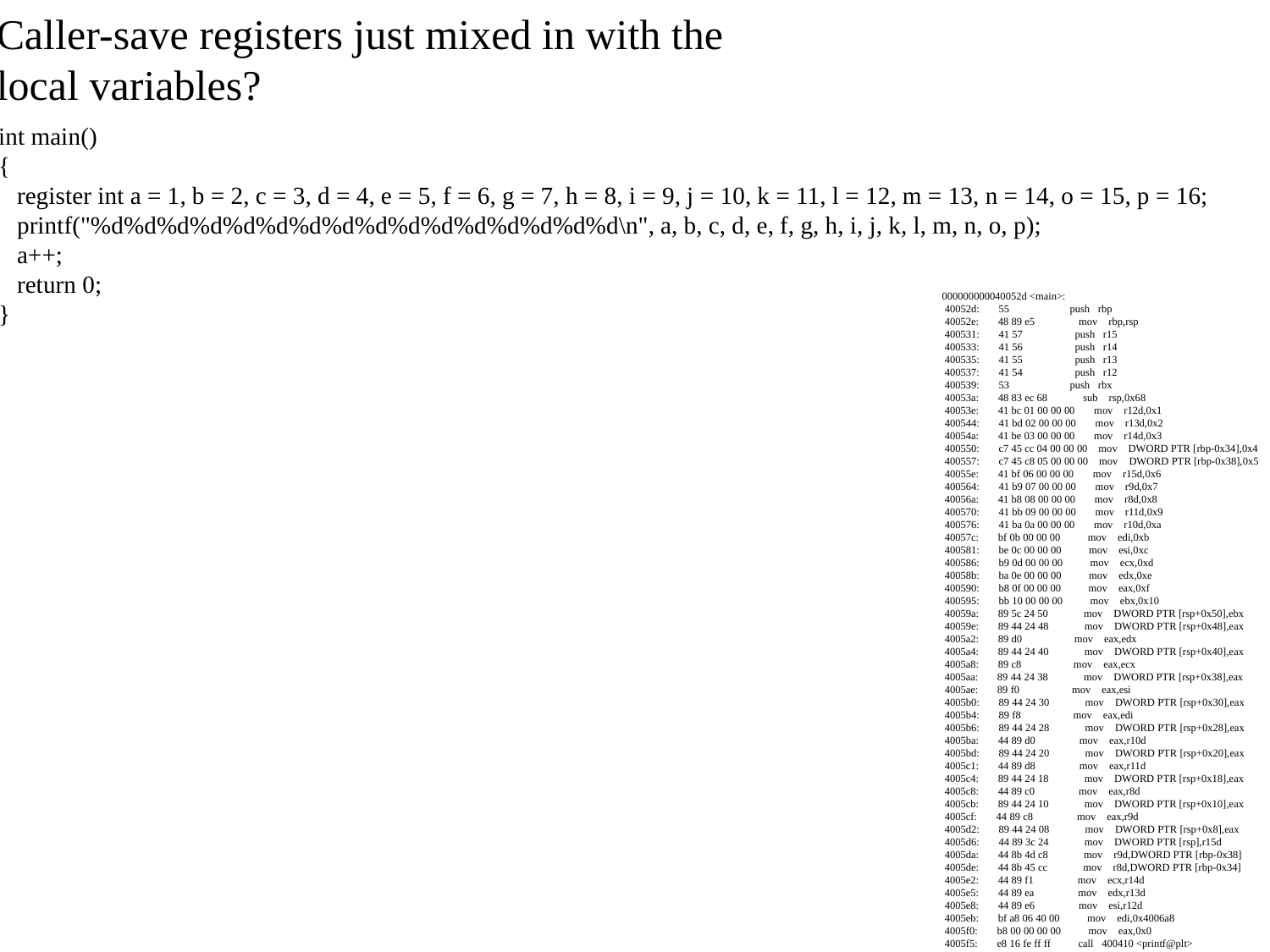

Caller-save registers just mixed in with the local variables?
int main()
{
   register int a = 1, b = 2, c = 3, d = 4, e = 5, f = 6, g = 7, h = 8, i = 9, j = 10, k = 11, l = 12, m = 13, n = 14, o = 15, p = 16;
   printf("%d%d%d%d%d%d%d%d%d%d%d%d%d%d%d%d\n", a, b, c, d, e, f, g, h, i, j, k, l, m, n, o, p);
   a++;
   return 0;
}
000000000040052d <main>:
 40052d:       55                      push   rbp
 40052e:       48 89 e5                mov    rbp,rsp
 400531:       41 57                   push   r15
 400533:       41 56                   push   r14
 400535:       41 55                   push   r13
 400537:       41 54                   push   r12
 400539:       53                      push   rbx
 40053a:       48 83 ec 68             sub    rsp,0x68
 40053e:       41 bc 01 00 00 00       mov    r12d,0x1
 400544:       41 bd 02 00 00 00       mov    r13d,0x2
 40054a:       41 be 03 00 00 00       mov    r14d,0x3
 400550:       c7 45 cc 04 00 00 00    mov    DWORD PTR [rbp-0x34],0x4
 400557:       c7 45 c8 05 00 00 00    mov    DWORD PTR [rbp-0x38],0x5
 40055e:       41 bf 06 00 00 00       mov    r15d,0x6
 400564:       41 b9 07 00 00 00       mov    r9d,0x7
 40056a:       41 b8 08 00 00 00       mov    r8d,0x8
 400570:       41 bb 09 00 00 00       mov    r11d,0x9
 400576:       41 ba 0a 00 00 00       mov    r10d,0xa
 40057c:       bf 0b 00 00 00          mov    edi,0xb
 400581:       be 0c 00 00 00          mov    esi,0xc
 400586:       b9 0d 00 00 00          mov    ecx,0xd
 40058b:       ba 0e 00 00 00          mov    edx,0xe
 400590:       b8 0f 00 00 00          mov    eax,0xf
 400595:       bb 10 00 00 00          mov    ebx,0x10
 40059a:       89 5c 24 50             mov    DWORD PTR [rsp+0x50],ebx
 40059e:       89 44 24 48             mov    DWORD PTR [rsp+0x48],eax
 4005a2:       89 d0                   mov    eax,edx
 4005a4:       89 44 24 40             mov    DWORD PTR [rsp+0x40],eax
 4005a8:       89 c8                   mov    eax,ecx
 4005aa:       89 44 24 38             mov    DWORD PTR [rsp+0x38],eax
 4005ae:       89 f0                   mov    eax,esi
 4005b0:       89 44 24 30             mov    DWORD PTR [rsp+0x30],eax
 4005b4:       89 f8                   mov    eax,edi
 4005b6:       89 44 24 28             mov    DWORD PTR [rsp+0x28],eax
 4005ba:       44 89 d0                mov    eax,r10d
 4005bd:       89 44 24 20             mov    DWORD PTR [rsp+0x20],eax
 4005c1:       44 89 d8                mov    eax,r11d
 4005c4:       89 44 24 18             mov    DWORD PTR [rsp+0x18],eax
 4005c8:       44 89 c0                mov    eax,r8d
 4005cb:       89 44 24 10             mov    DWORD PTR [rsp+0x10],eax
 4005cf:       44 89 c8                mov    eax,r9d
 4005d2:       89 44 24 08             mov    DWORD PTR [rsp+0x8],eax
 4005d6:       44 89 3c 24             mov    DWORD PTR [rsp],r15d
 4005da:       44 8b 4d c8             mov    r9d,DWORD PTR [rbp-0x38]
 4005de:       44 8b 45 cc             mov    r8d,DWORD PTR [rbp-0x34]
 4005e2:       44 89 f1                mov    ecx,r14d
 4005e5:       44 89 ea                mov    edx,r13d
 4005e8:       44 89 e6                mov    esi,r12d
 4005eb:       bf a8 06 40 00          mov    edi,0x4006a8
 4005f0:       b8 00 00 00 00          mov    eax,0x0
 4005f5:       e8 16 fe ff ff          call   400410 <printf@plt>
 4005fa:       41 83 c4 01             add    r12d,0x1
 4005fe:       b8 00 00 00 00          mov    eax,0x0
 400603:       48 83 c4 68             add    rsp,0x68
 400607:       5b                      pop    rbx
 400608:       41 5c                   pop    r12
 40060a:       41 5d                   pop    r13
 40060c:       41 5e                   pop    r14
 40060e:       41 5f                   pop    r15
 400610:       5d                      pop    rbp
 400611:       c3                      ret